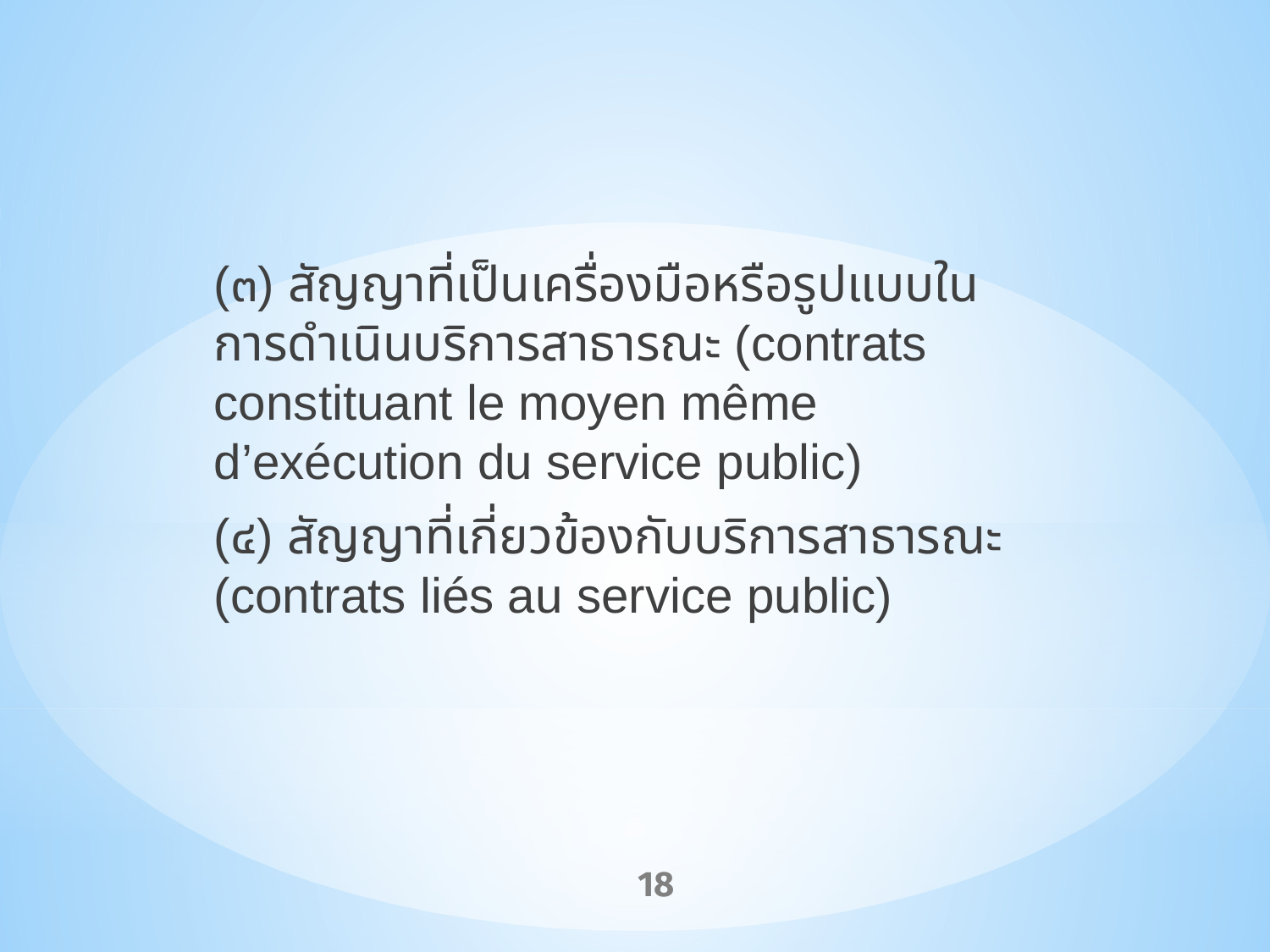

(๓) สัญญาที่เป็นเครื่องมือหรือรูปแบบในการดำเนินบริการสาธารณะ (contrats constituant le moyen même d’exécution du service public)
(๔) สัญญาที่เกี่ยวข้องกับบริการสาธารณะ (contrats liés au service public)

18